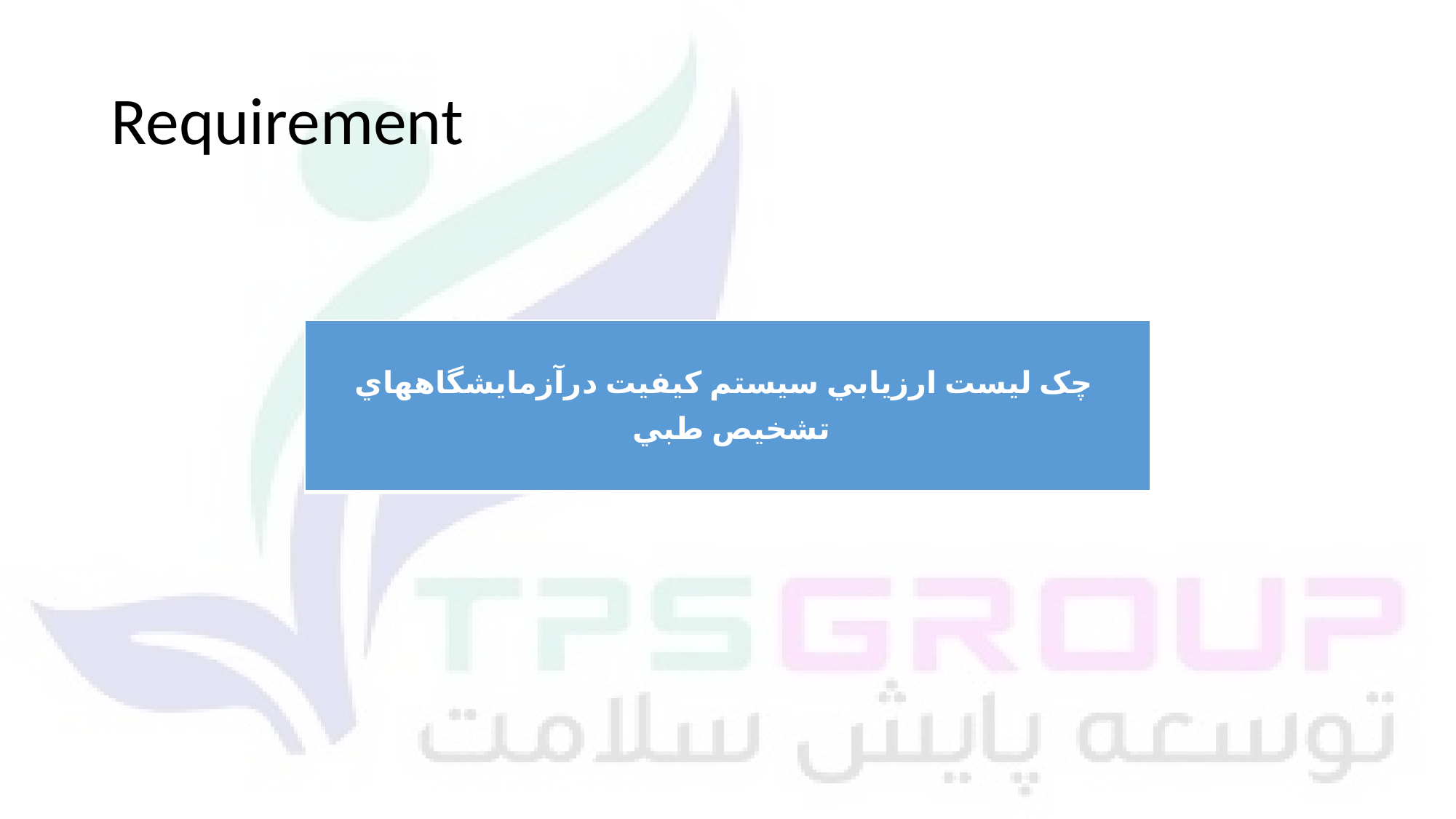

# Requirement
| چک ليست ارزيابي سيستم کيفيت درآزمايشگاههاي تشخيص طبي |
| --- |